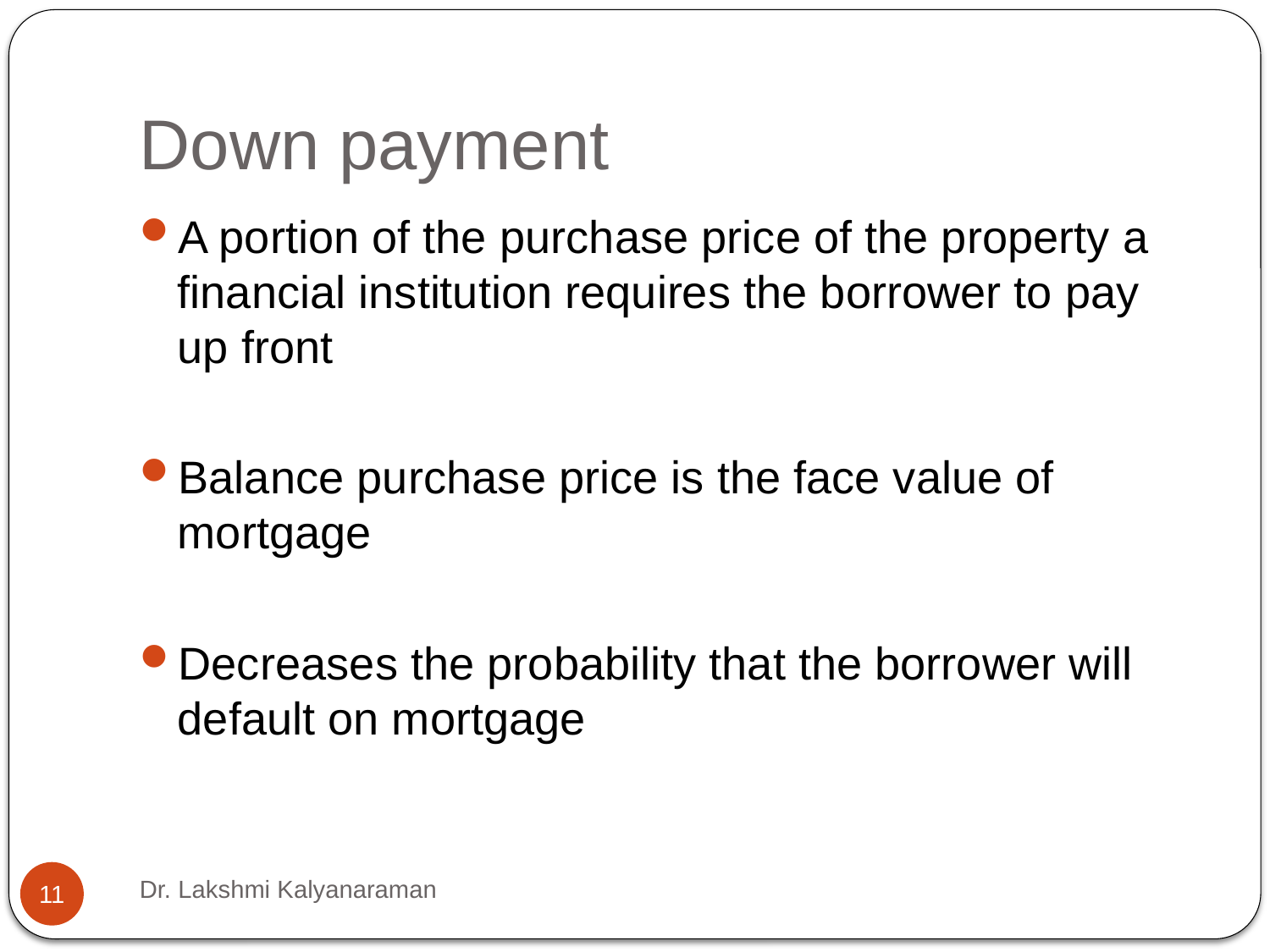

# Down payment
A portion of the purchase price of the property a financial institution requires the borrower to pay up front

Balance purchase price is the face value of mortgage

Decreases the probability that the borrower will default on mortgage

Dr. Lakshmi Kalyanaraman
11